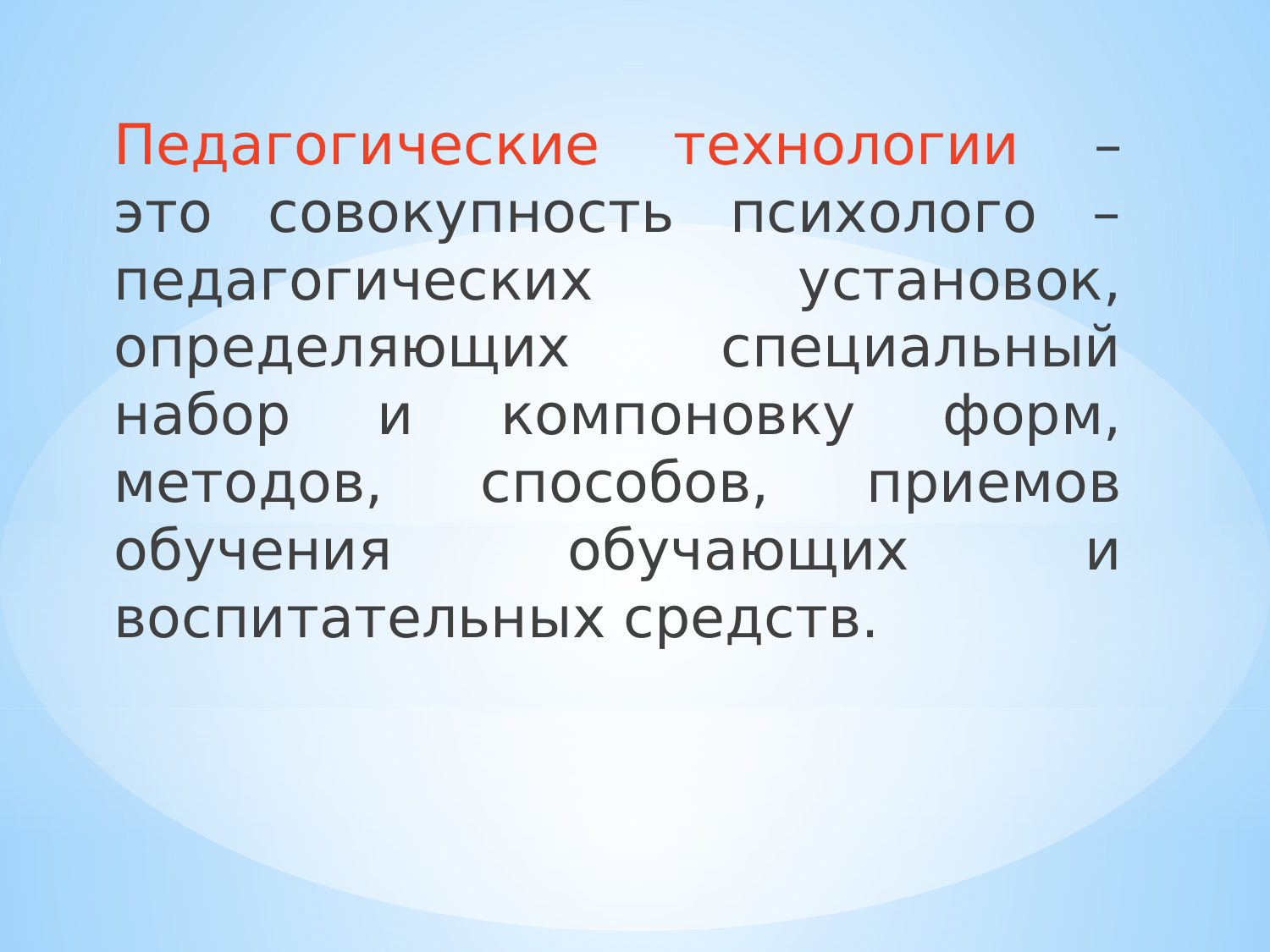

Педагогические технологии – это совокупность психолого – педагогических установок, определяющих специальный набор и компоновку форм, методов, способов, приемов обучения обучающих и воспитательных средств.